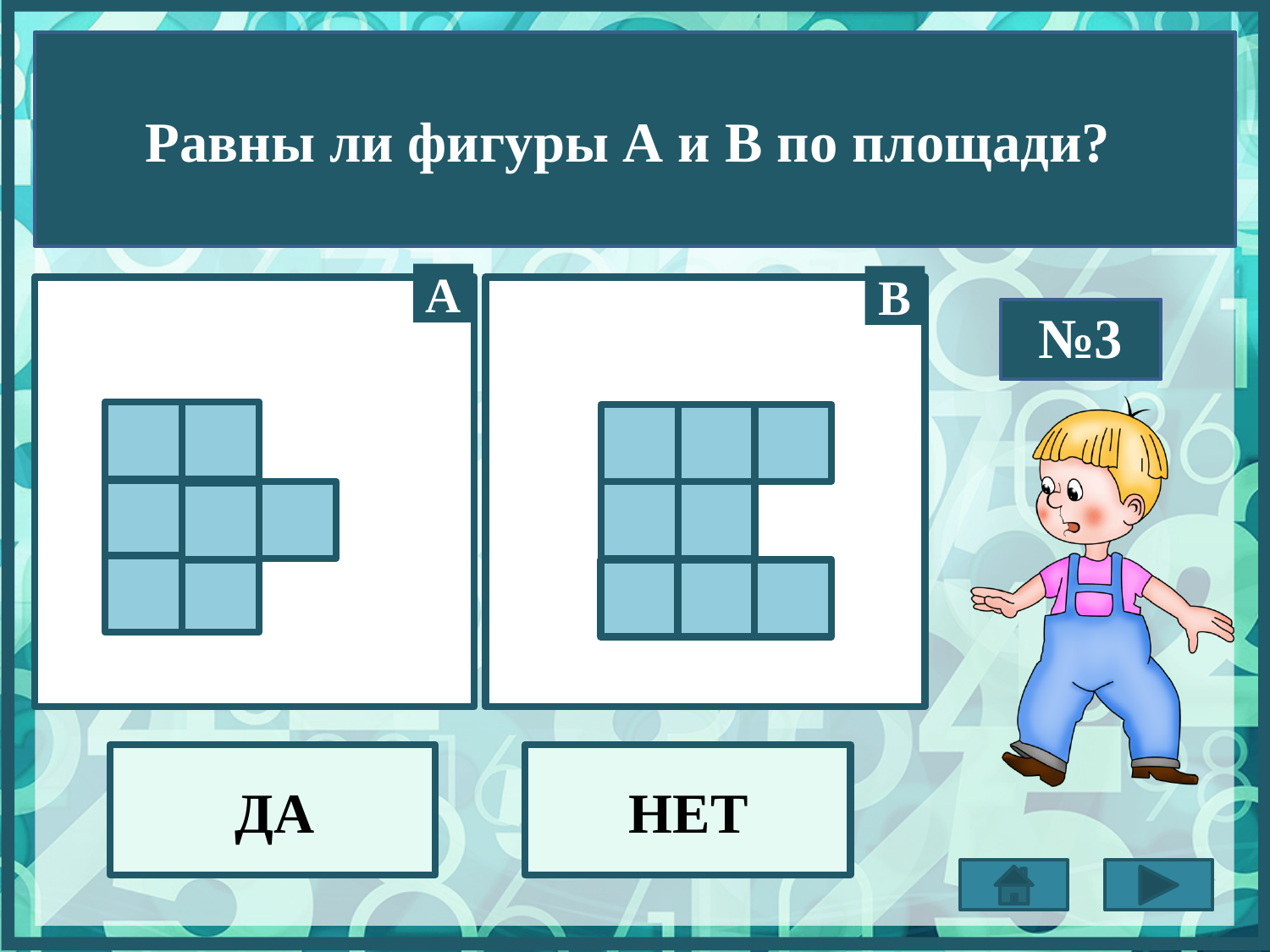

Равны ли фигуры А и B по площади?
А
B
№3

НЕТ
ДА